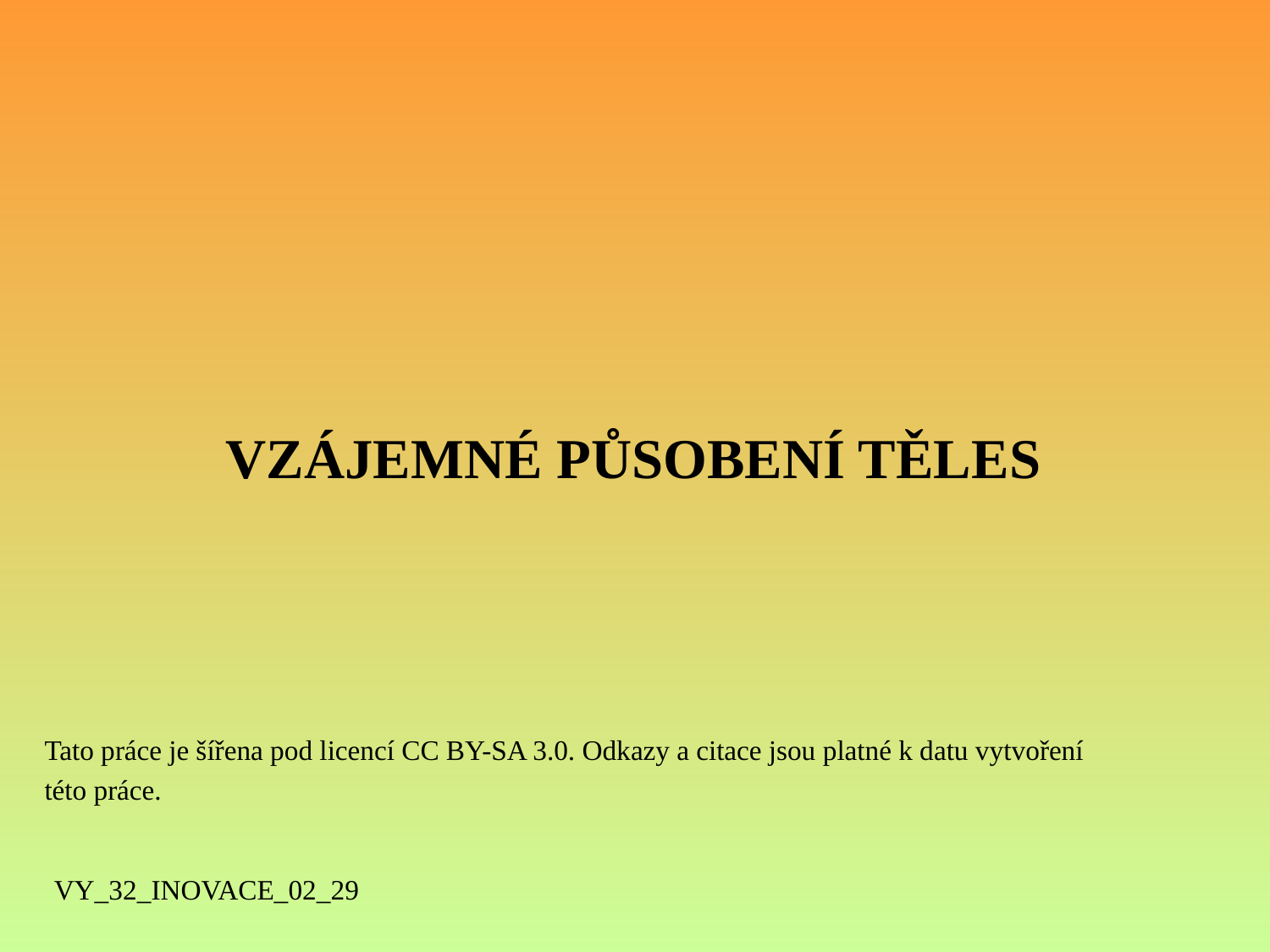

VZÁJEMNÉ PŮSOBENÍ TĚLES

Tato práce je šířena pod licencí CC BY-SA 3.0. Odkazy a citace jsou platné k datu vytvoření
této práce.

VY_32_INOVACE_02_29